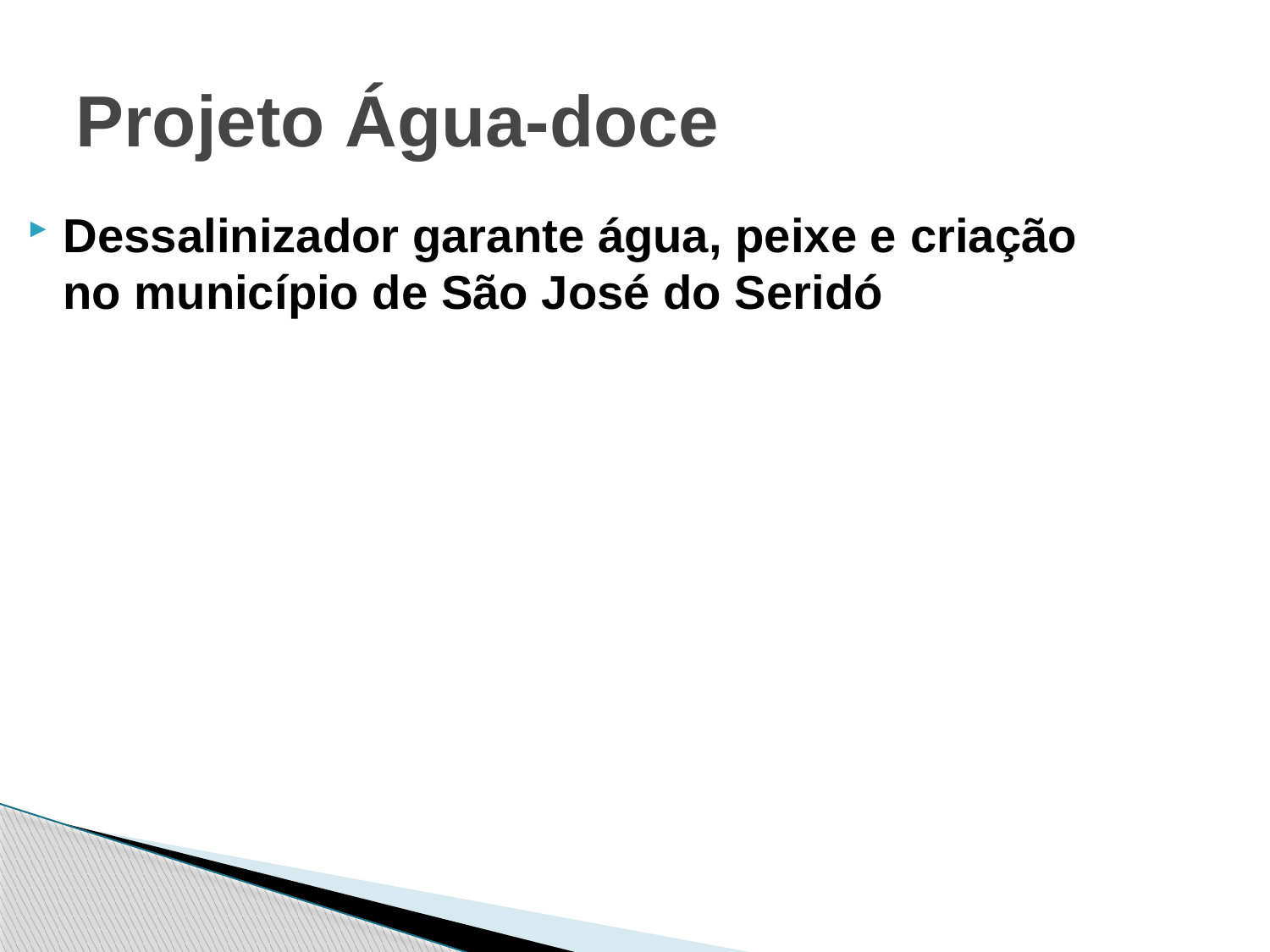

# Projeto Água-doce
Dessalinizador garante água, peixe e criação no município de São José do Seridó